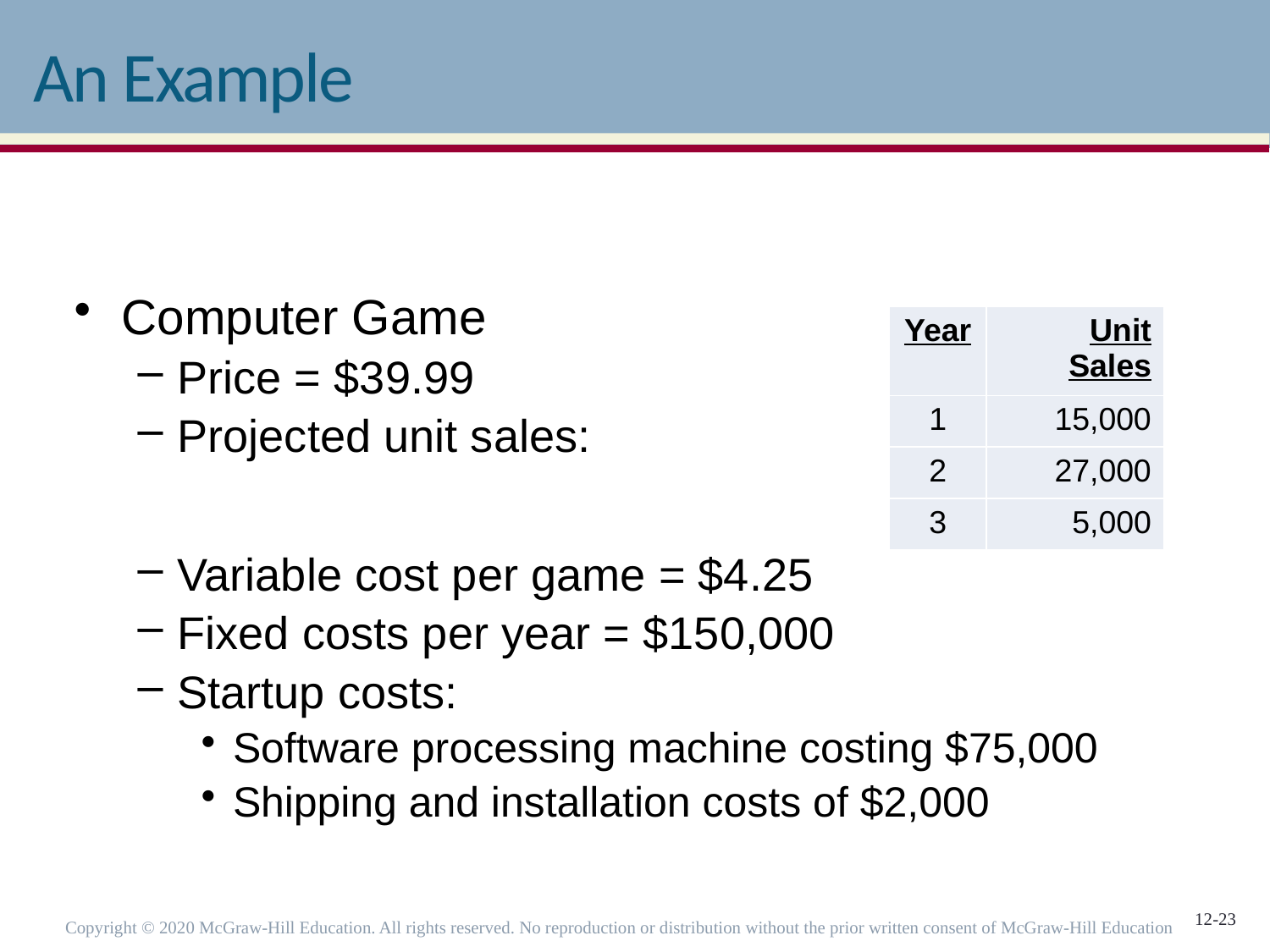

# An Example
Computer Game
Price = $39.99
Projected unit sales:

Variable cost per game = $4.25
Fixed costs per year = $150,000
Startup costs:
Software processing machine costing $75,000
Shipping and installation costs of $2,000
| Year | Unit Sales |
| --- | --- |
| 1 | 15,000 |
| 2 | 27,000 |
| 3 | 5,000 |
Copyright © 2020 McGraw-Hill Education. All rights reserved. No reproduction or distribution without the prior written consent of McGraw-Hill Education